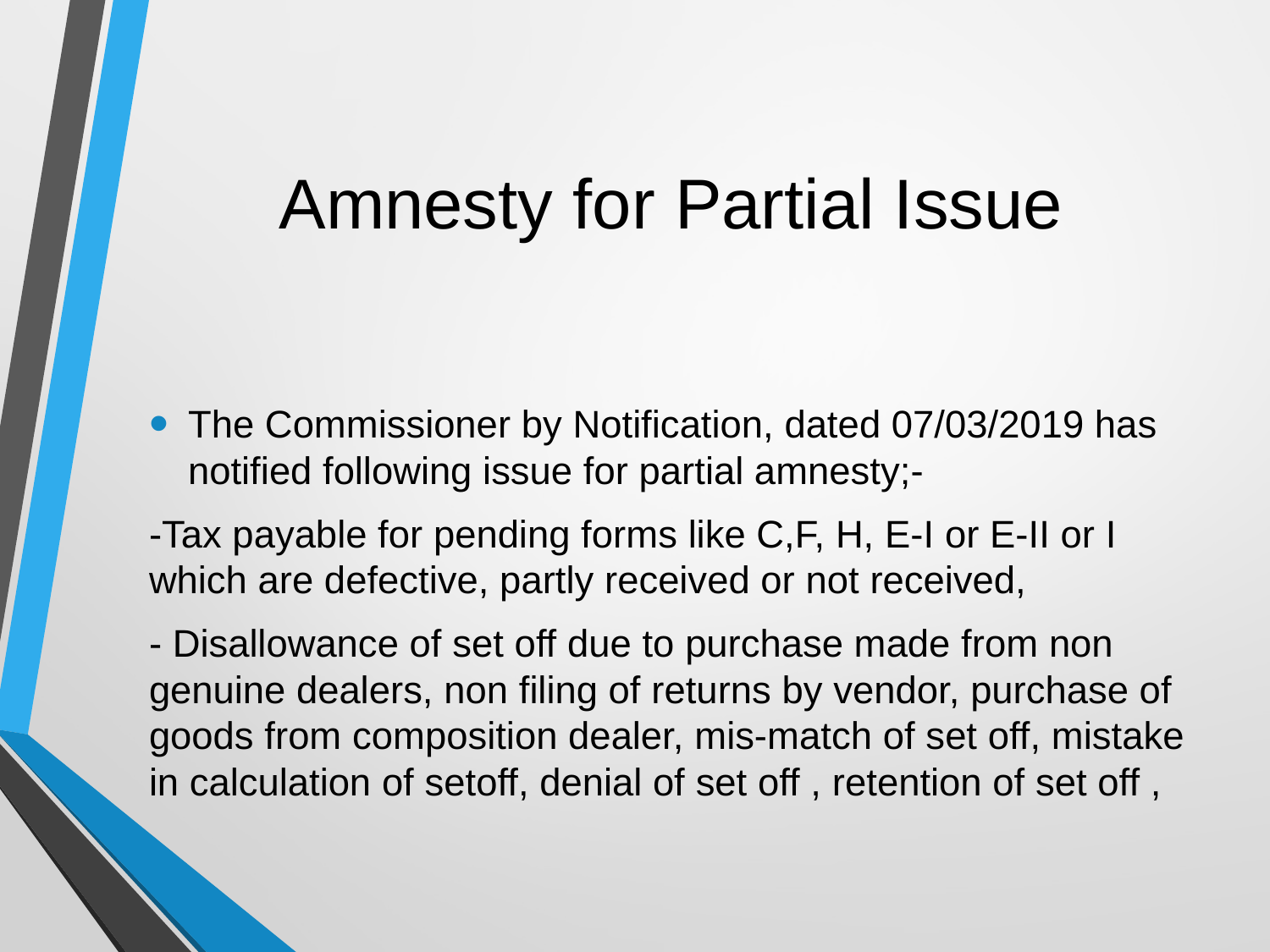

# Amnesty for Partial Issue
The Commissioner by Notification, dated 07/03/2019 has notified following issue for partial amnesty;-
-Tax payable for pending forms like C,F, H, E-I or E-II or I which are defective, partly received or not received,
- Disallowance of set off due to purchase made from non genuine dealers, non filing of returns by vendor, purchase of goods from composition dealer, mis-match of set off, mistake in calculation of setoff, denial of set off , retention of set off ,